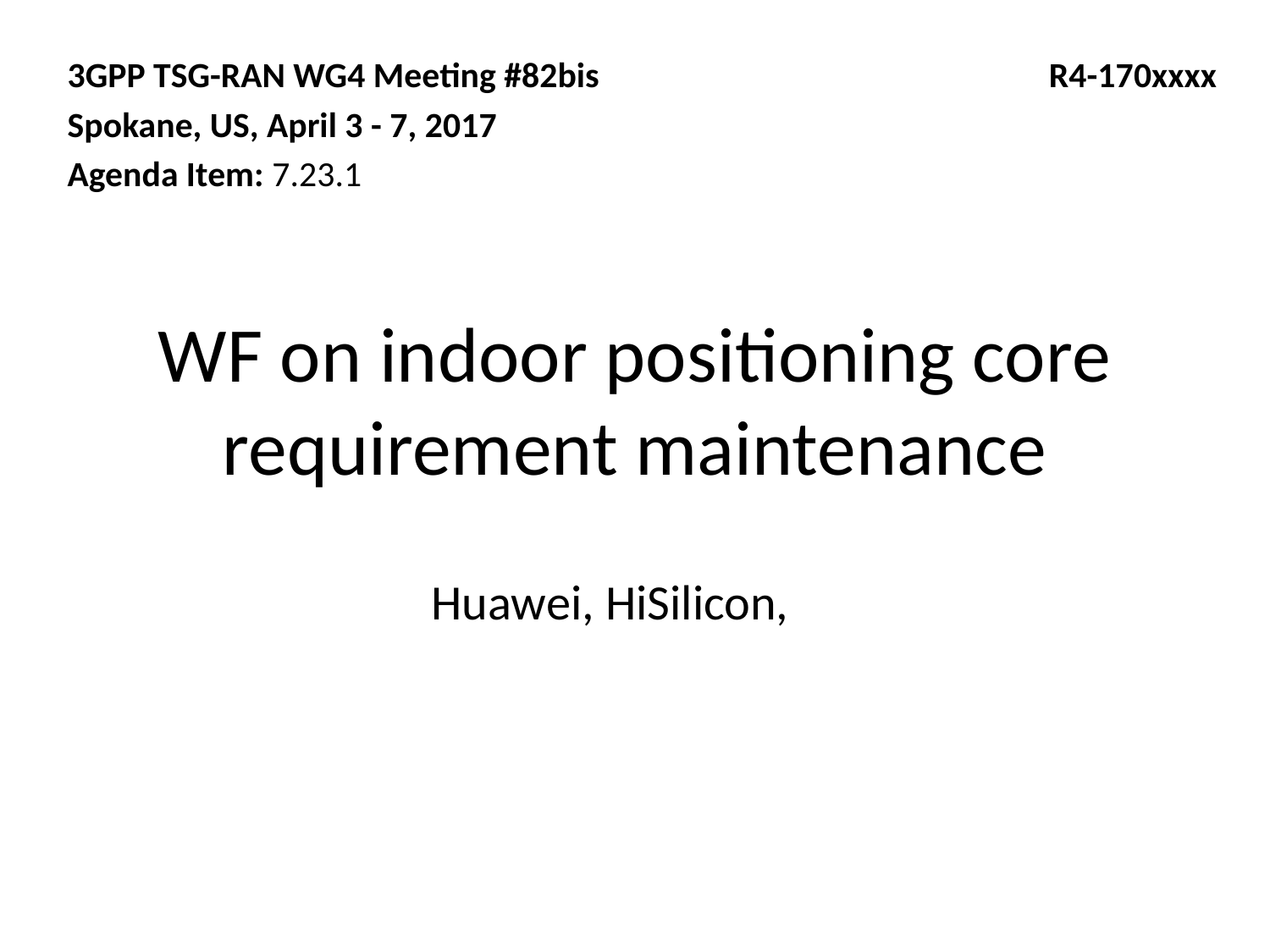

3GPP TSG-RAN WG4 Meeting #82bis                                                        R4-170xxxx
Spokane, US, April 3 - 7, 2017
Agenda Item: 7.23.1
# WF on indoor positioning core requirement maintenance
Huawei, HiSilicon,